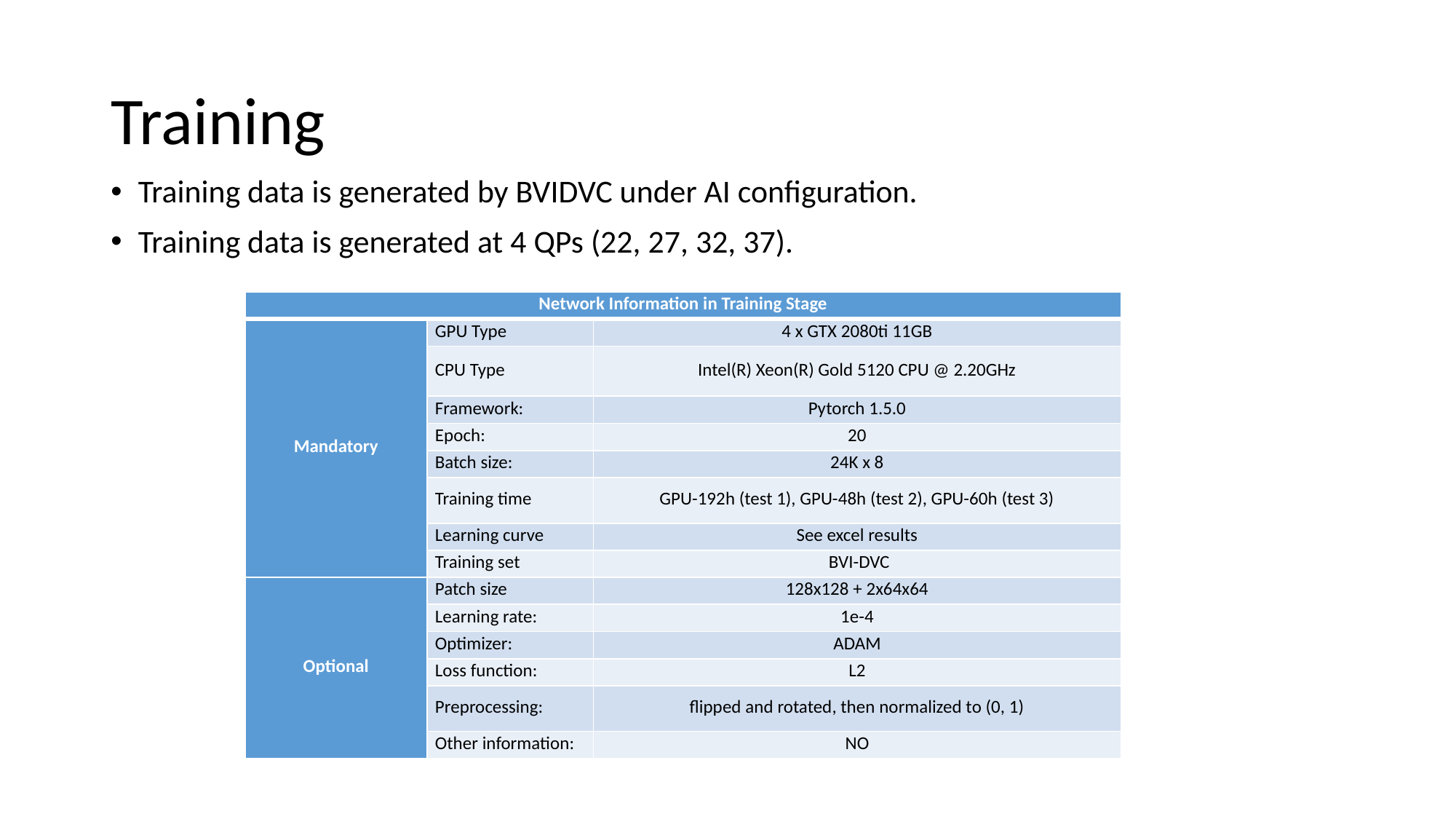

# Training
Training data is generated by BVIDVC under AI configuration.
Training data is generated at 4 QPs (22, 27, 32, 37).

| Network Information in Training Stage |  |  |
| --- | --- | --- |
| Mandatory | GPU Type | 4 x GTX 2080ti 11GB |
|  | CPU Type | Intel(R) Xeon(R) Gold 5120 CPU @ 2.20GHz |
|  | Framework: | Pytorch 1.5.0 |
|  | Epoch: | 20 |
|  | Batch size: | 24K x 8 |
|  | Training time | GPU-192h (test 1), GPU-48h (test 2), GPU-60h (test 3) |
|  | Learning curve | See excel results |
|  | Training set | BVI-DVC |
| Optional | Patch size | 128x128 + 2x64x64 |
|  | Learning rate: | 1e-4 |
|  | Optimizer: | ADAM |
|  | Loss function: | L2 |
|  | Preprocessing: | flipped and rotated, then normalized to (0, 1) |
|  | Other information: | NO |